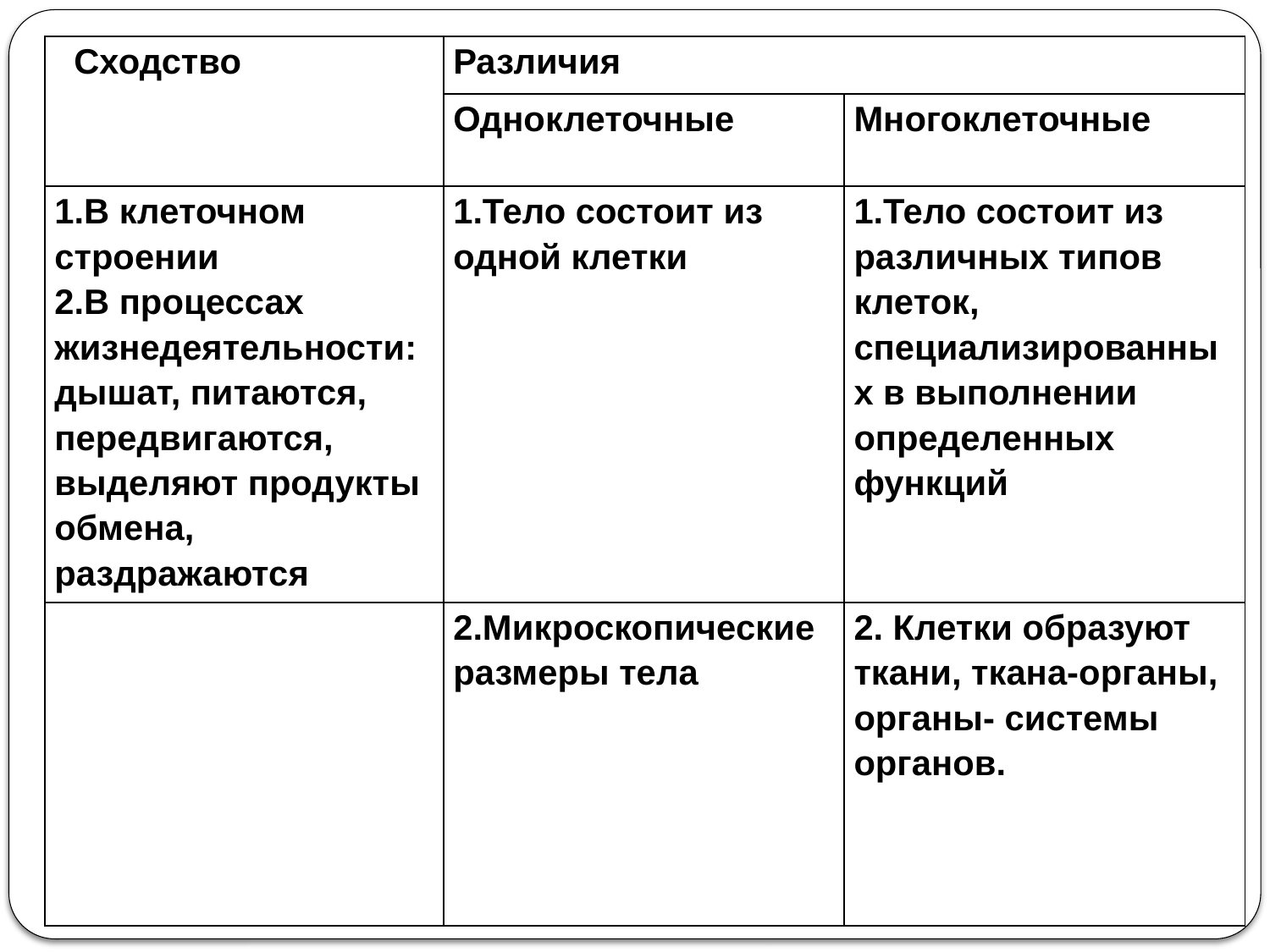

| Сходство | Различия |  |
| --- | --- | --- |
|  | Одноклеточные | Многоклеточные |
| 1.В клеточном строении 2.В процессах жизнедеятельности: дышат, питаются, передвигаются, выделяют продукты обмена, раздражаются | 1.Тело состоит из одной клетки | 1.Тело состоит из различных типов клеток, специализированных в выполнении определенных функций |
|  | 2.Микроскопические размеры тела | 2. Клетки образуют ткани, ткана-органы, органы- системы органов. |